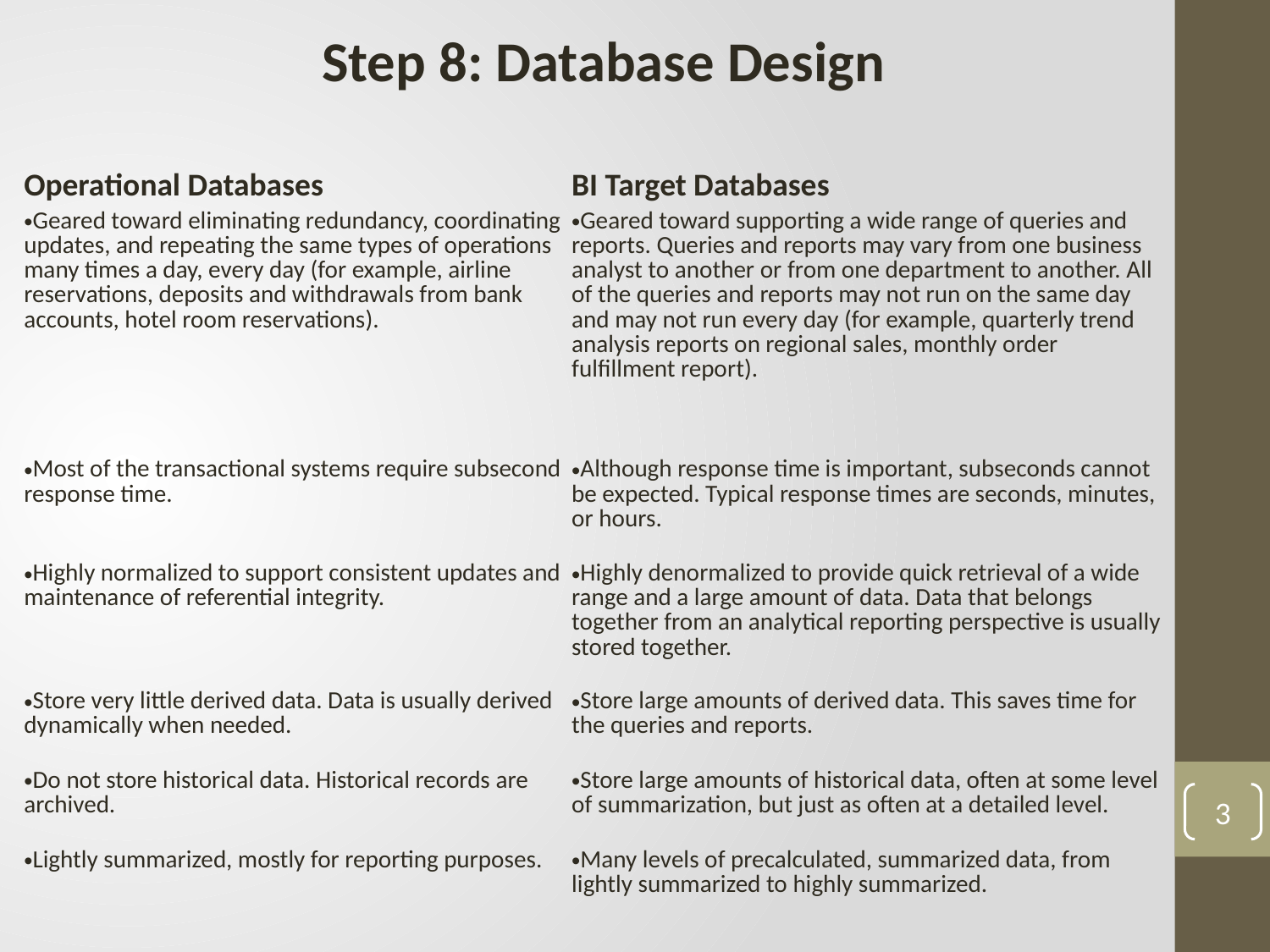

Step 8: Database Design
| Operational Databases | BI Target Databases |
| --- | --- |
| Geared toward eliminating redundancy, coordinating updates, and repeating the same types of operations many times a day, every day (for example, airline reservations, deposits and withdrawals from bank accounts, hotel room reservations). | Geared toward supporting a wide range of queries and reports. Queries and reports may vary from one business analyst to another or from one department to another. All of the queries and reports may not run on the same day and may not run every day (for example, quarterly trend analysis reports on regional sales, monthly order fulfillment report). |
| Most of the transactional systems require subsecond response time. | Although response time is important, subseconds cannot be expected. Typical response times are seconds, minutes, or hours. |
| Highly normalized to support consistent updates and maintenance of referential integrity. | Highly denormalized to provide quick retrieval of a wide range and a large amount of data. Data that belongs together from an analytical reporting perspective is usually stored together. |
| Store very little derived data. Data is usually derived dynamically when needed. | Store large amounts of derived data. This saves time for the queries and reports. |
| Do not store historical data. Historical records are archived. | Store large amounts of historical data, often at some level of summarization, but just as often at a detailed level. |
| Lightly summarized, mostly for reporting purposes. | Many levels of precalculated, summarized data, from lightly summarized to highly summarized. |
3